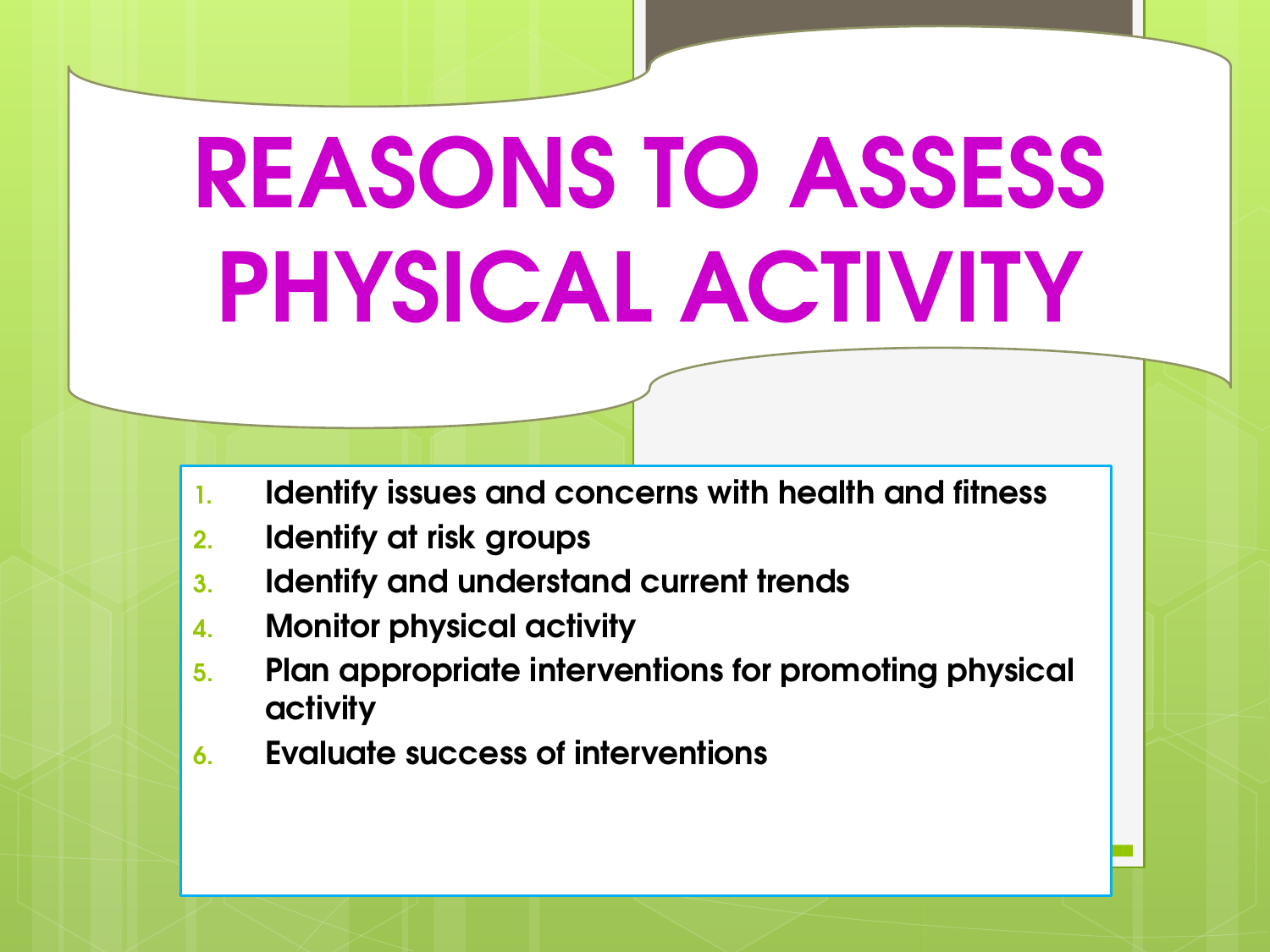

Reasons to assess Physical Activity
Identify issues and concerns with health and fitness
Identify at risk groups
Identify and understand current trends
Monitor physical activity
Plan appropriate interventions for promoting physical activity
Evaluate success of interventions